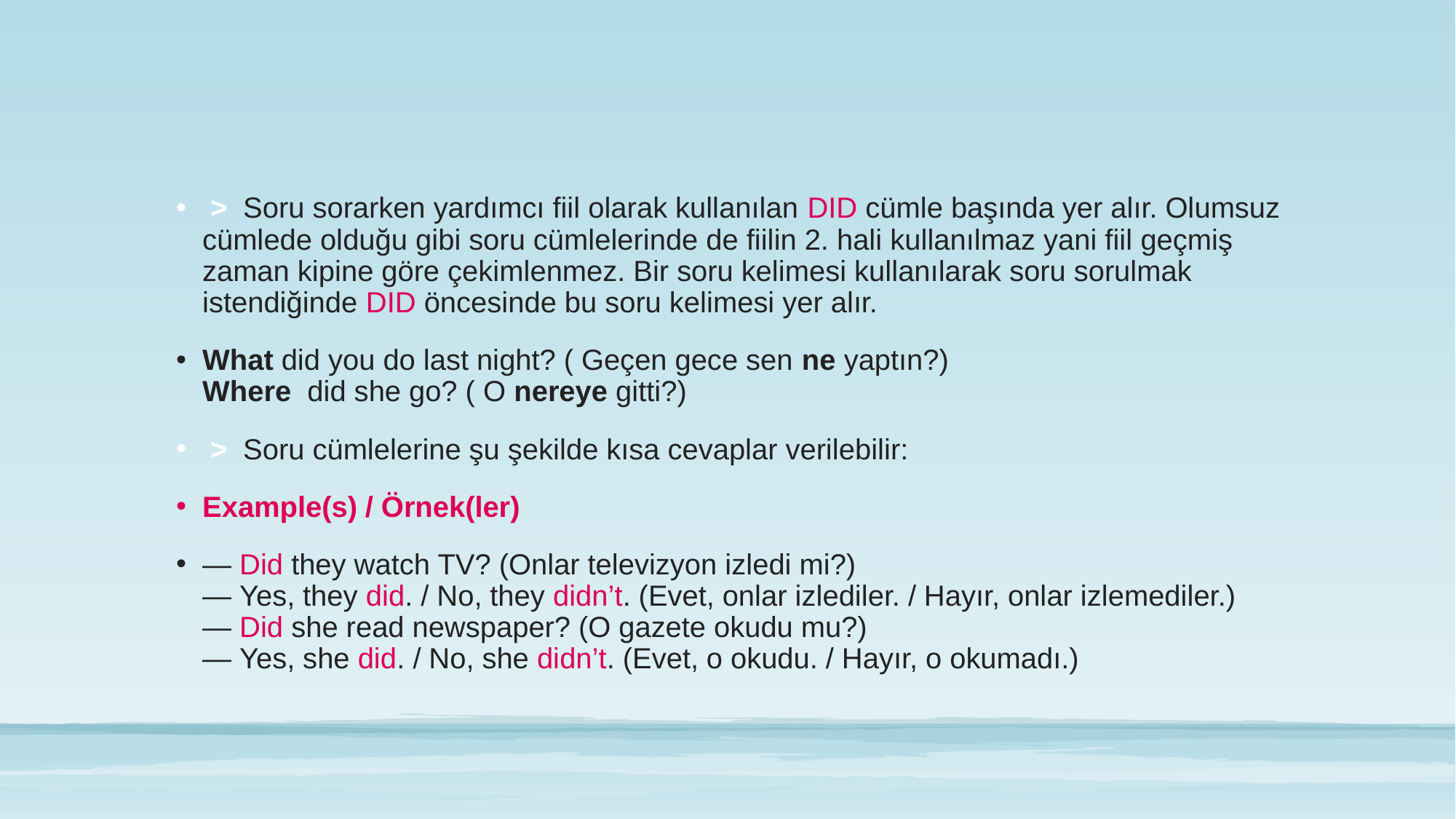

#
 >  Soru sorarken yardımcı fiil olarak kullanılan DID cümle başında yer alır. Olumsuz cümlede olduğu gibi soru cümlelerinde de fiilin 2. hali kullanılmaz yani fiil geçmiş zaman kipine göre çekimlenmez. Bir soru kelimesi kullanılarak soru sorulmak istendiğinde DID öncesinde bu soru kelimesi yer alır.
What did you do last night? ( Geçen gece sen ne yaptın?)
Where  did she go? ( O nereye gitti?)
 >  Soru cümlelerine şu şekilde kısa cevaplar verilebilir:
Example(s) / Örnek(ler)
— Did they watch TV? (Onlar televizyon izledi mi?)
— Yes, they did. / No, they didn’t. (Evet, onlar izlediler. / Hayır, onlar izlemediler.)— Did she read newspaper? (O gazete okudu mu?)
— Yes, she did. / No, she didn’t. (Evet, o okudu. / Hayır, o okumadı.)